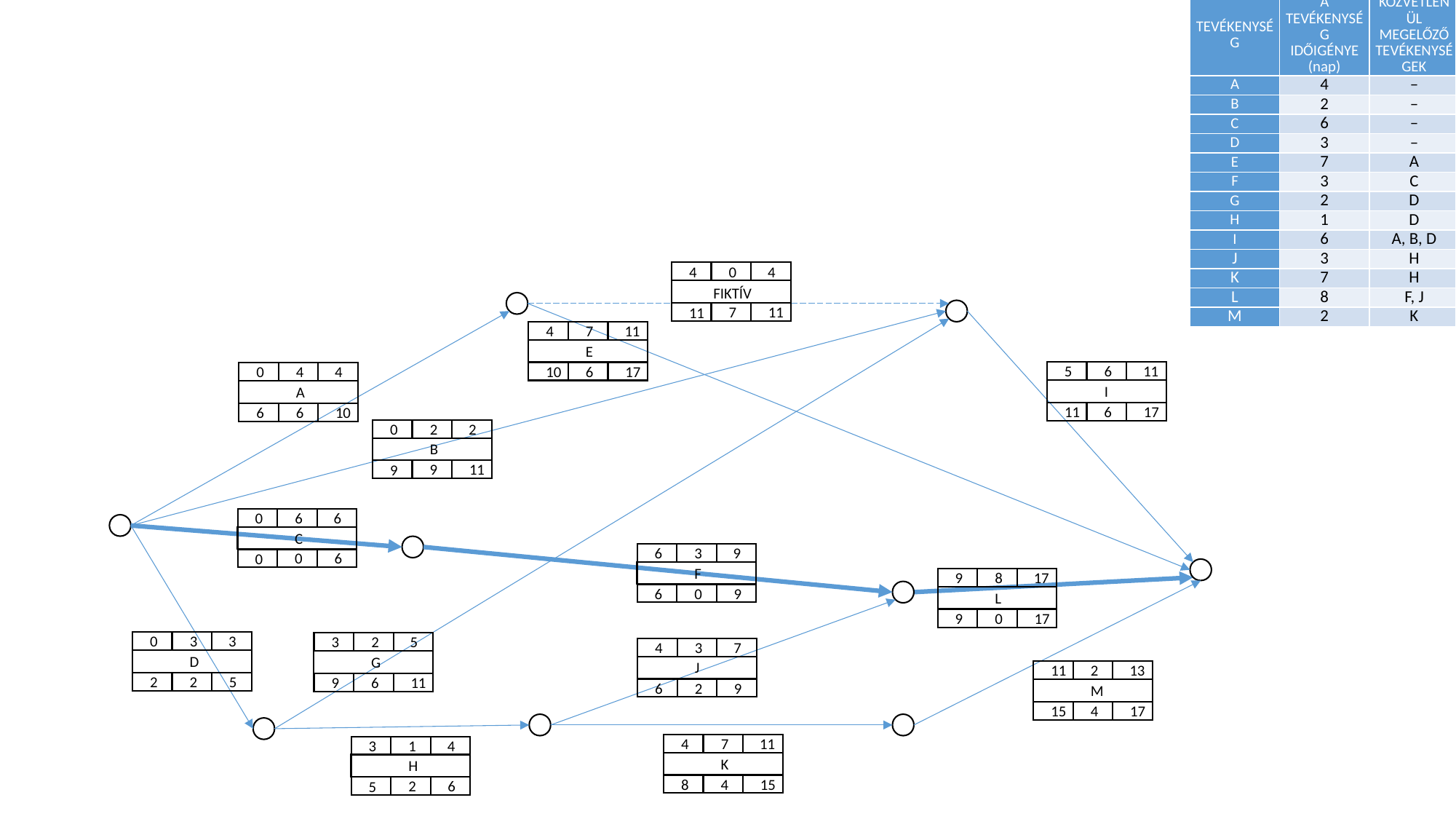

| TEVÉKENYSÉG | A TEVÉKENYSÉG IDŐIGÉNYE (nap) | KÖZVETLENÜL MEGELŐZŐ TEVÉKENYSÉGEK |
| --- | --- | --- |
| A | 4 | – |
| B | 2 | – |
| C | 6 | – |
| D | 3 | – |
| E | 7 | A |
| F | 3 | C |
| G | 2 | D |
| H | 1 | D |
| I | 6 | A, B, D |
| J | 3 | H |
| K | 7 | H |
| L | 8 | F, J |
| M | 2 | K |
4
0
4

FIKTÍV
7
11
11

4
7
11

E
6
17
10
5
6
11

I
6
17
11
0
4
4

A
6
10
6
0
2
2

B
9
11
9
0
6
6

C
0
6
0

6
3
9

F
0
9
6

9
8
17

L
0
17
9

0
3
3

D
2
5
2
3
2
5

G
6
11
9
4
3
7

J
2
9
6
11
2
13

M
4
17
15

4
7
11

K
4
15
8
3
1
4

H
2
6
5